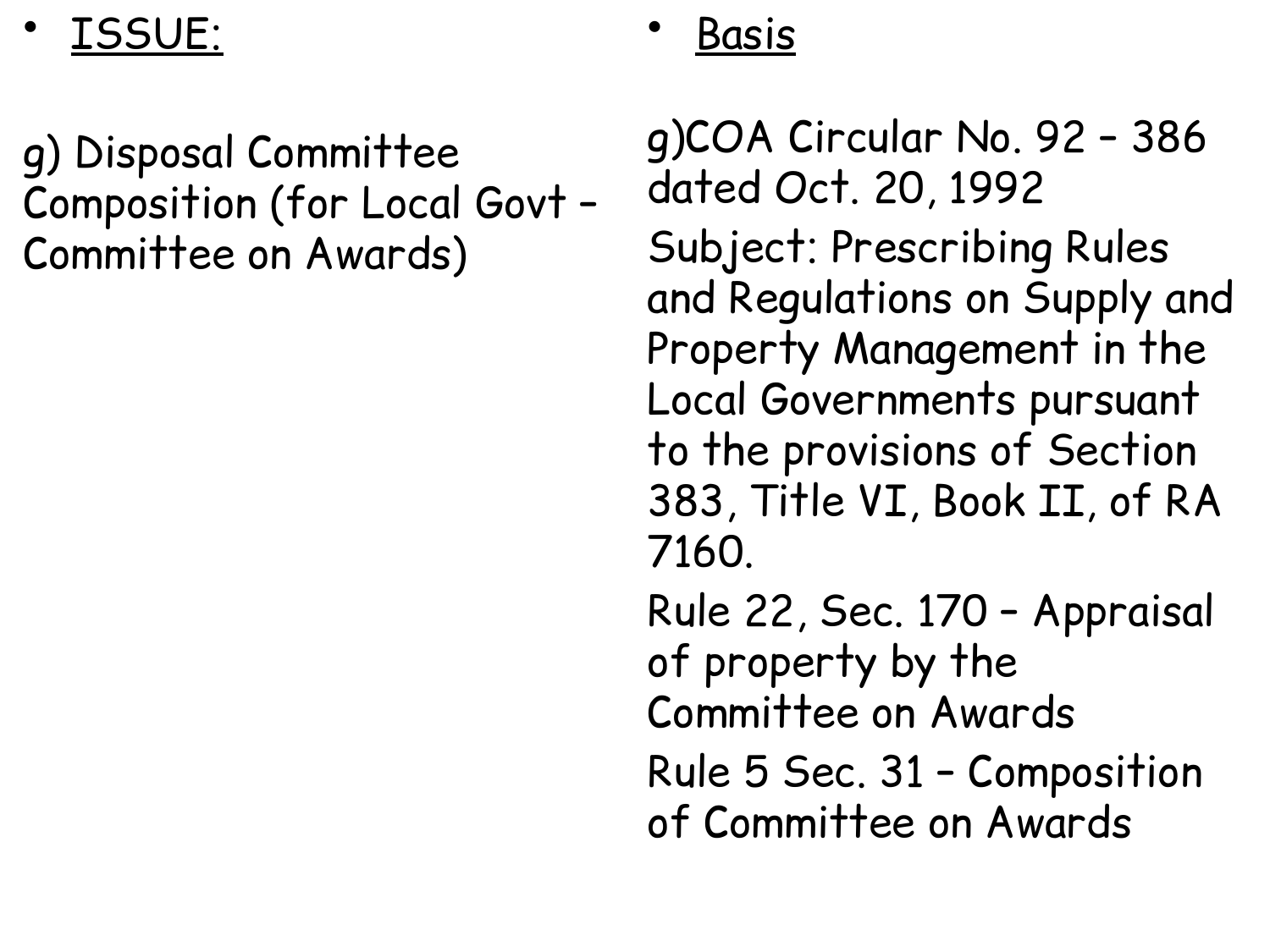

ISSUE:

g) Disposal Committee Composition (for Local Govt – Committee on Awards)
Basis

g)COA Circular No. 92 – 386 dated Oct. 20, 1992
Subject: Prescribing Rules and Regulations on Supply and Property Management in the Local Governments pursuant to the provisions of Section 383, Title VI, Book II, of RA 7160.
Rule 22, Sec. 170 – Appraisal of property by the Committee on Awards
Rule 5 Sec. 31 – Composition of Committee on Awards